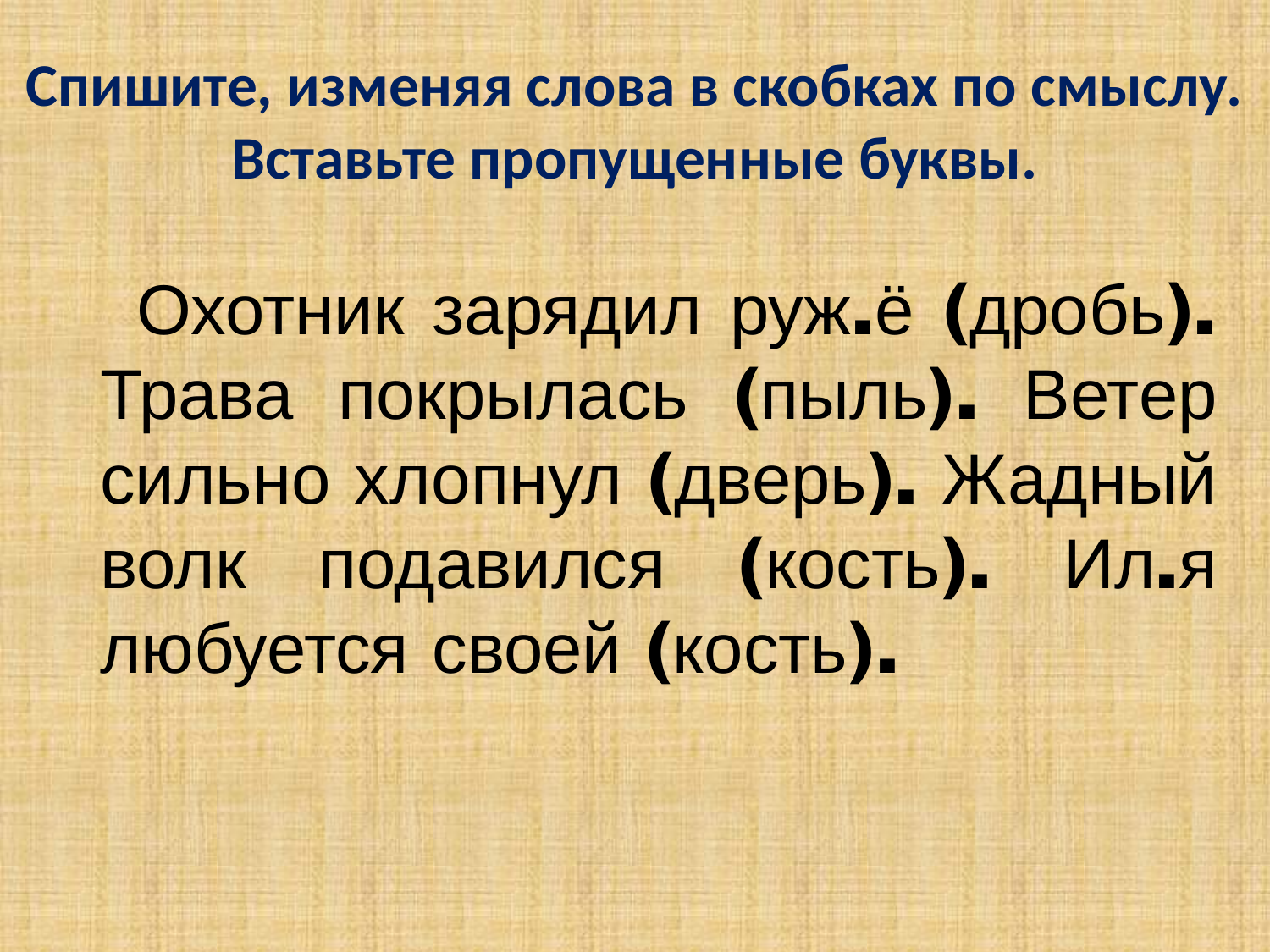

# Спишите, изменяя слова в скобках по смыслу. Вставьте пропущенные буквы.
   Охотник зарядил руж.ё (дробь). Трава покрылась (пыль). Ветер сильно хлопнул (дверь). Жадный волк подавился (кость). Ил.я любуется своей (кость).